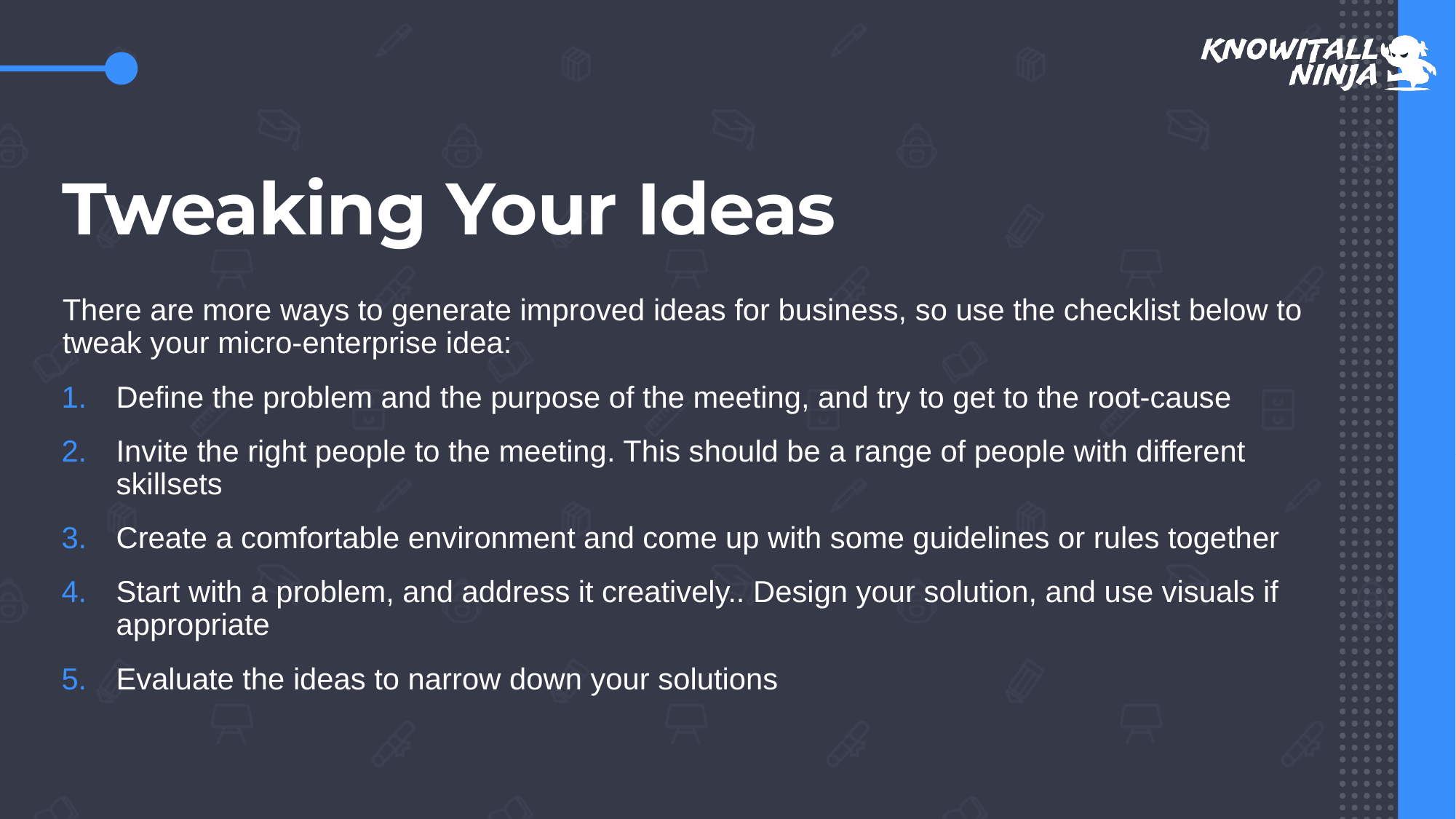

# Tweaking Your Ideas
There are more ways to generate improved ideas for business, so use the checklist below to tweak your micro-enterprise idea:
Define the problem and the purpose of the meeting, and try to get to the root-cause
Invite the right people to the meeting. This should be a range of people with different skillsets
Create a comfortable environment and come up with some guidelines or rules together
Start with a problem, and address it creatively.. Design your solution, and use visuals if appropriate
Evaluate the ideas to narrow down your solutions